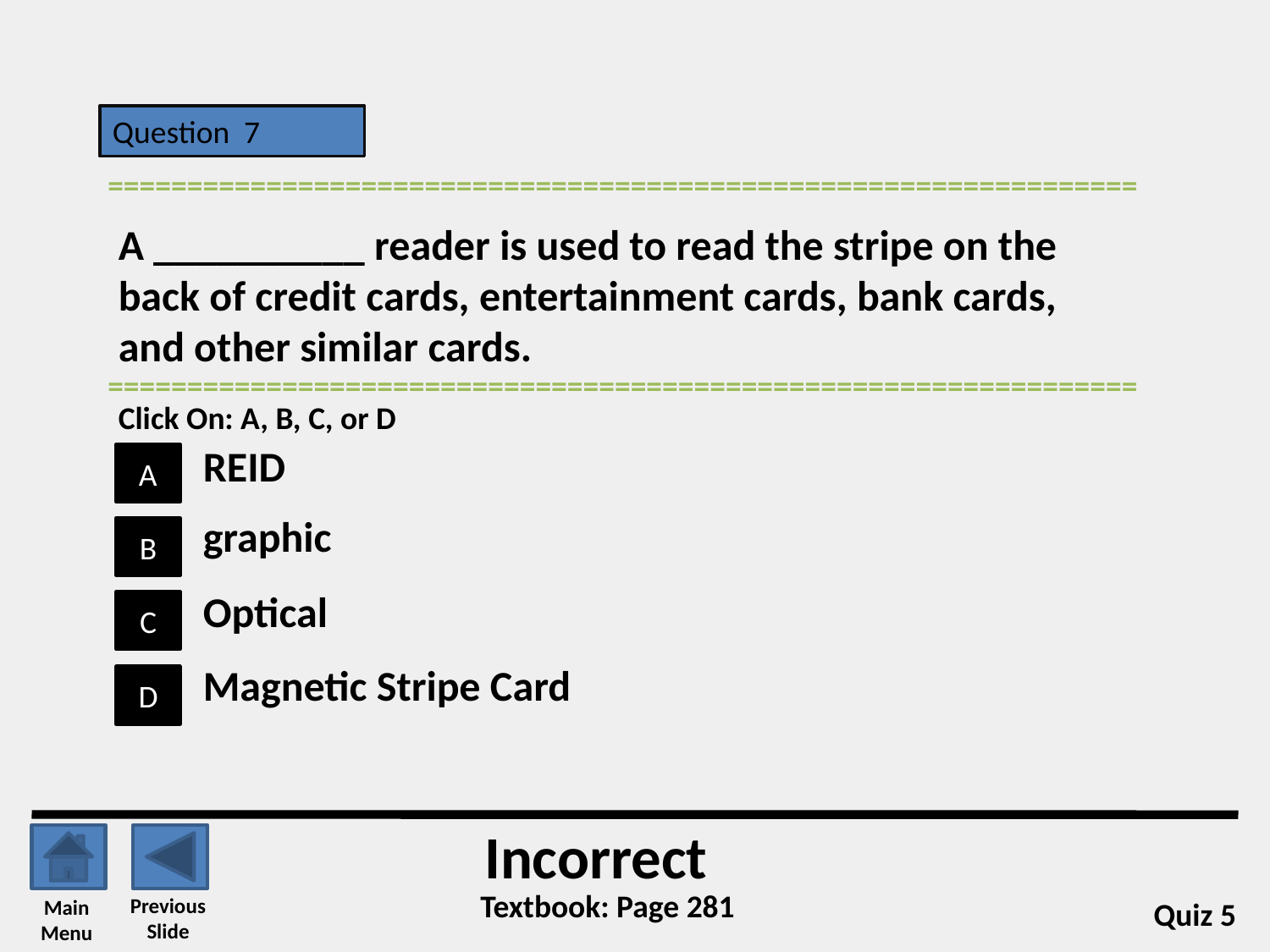

Question  7
=================================================================
A __________ reader is used to read the stripe on the back of credit cards, entertainment cards, bank cards, and other similar cards.
=================================================================
Click On: A, B, C, or D
REID
A
graphic
B
Optical
C
Magnetic Stripe Card
D
Incorrect

Textbook: Page 281
Previous
Slide
Main
Menu
Quiz 5